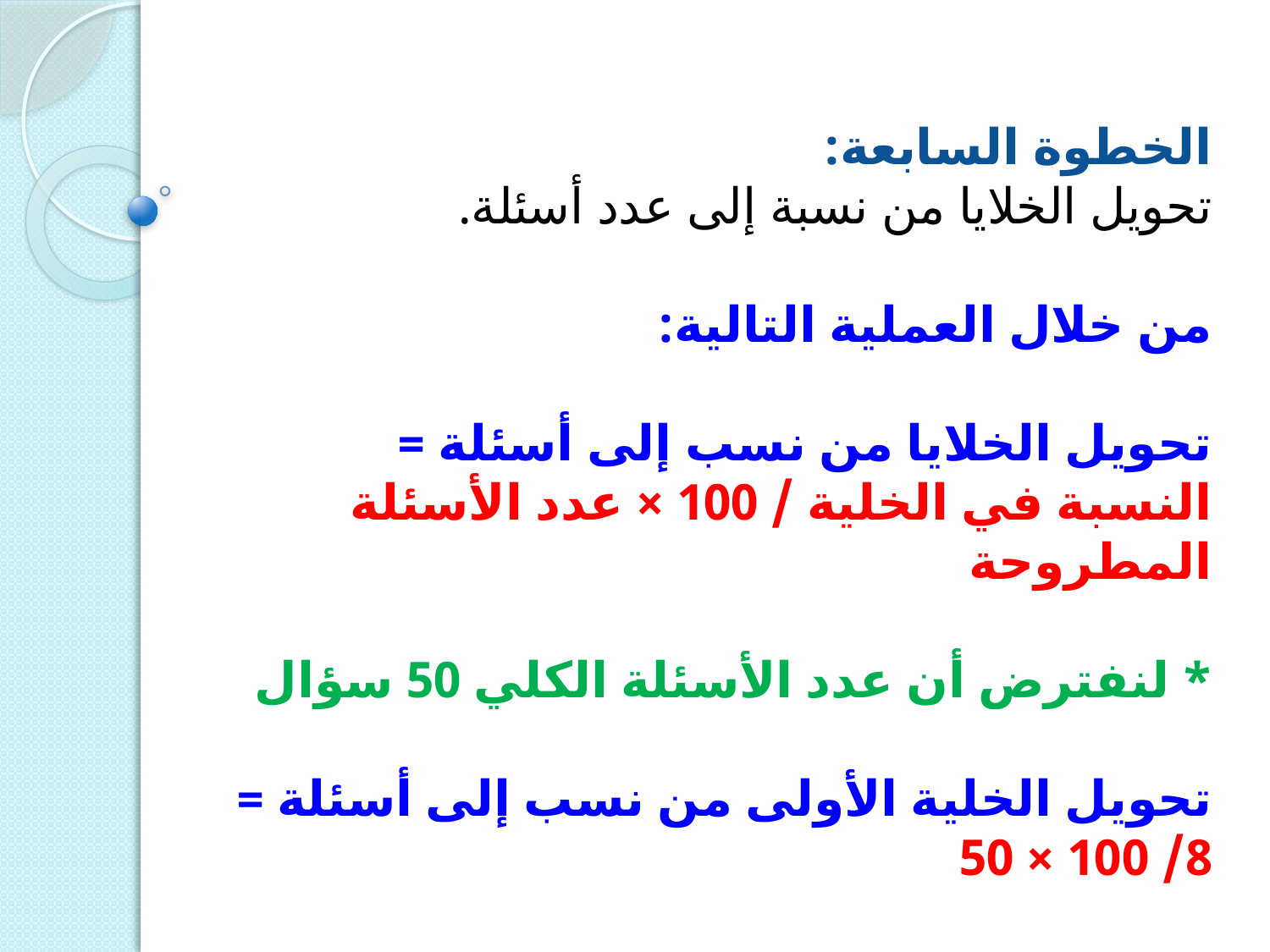

الخطوة السابعة:
تحويل الخلايا من نسبة إلى عدد أسئلة.

من خلال العملية التالية:

تحويل الخلايا من نسب إلى أسئلة =
النسبة في الخلية / 100 × عدد الأسئلة المطروحة

* لنفترض أن عدد الأسئلة الكلي 50 سؤال

تحويل الخلية الأولى من نسب إلى أسئلة =
8/ 100 × 50